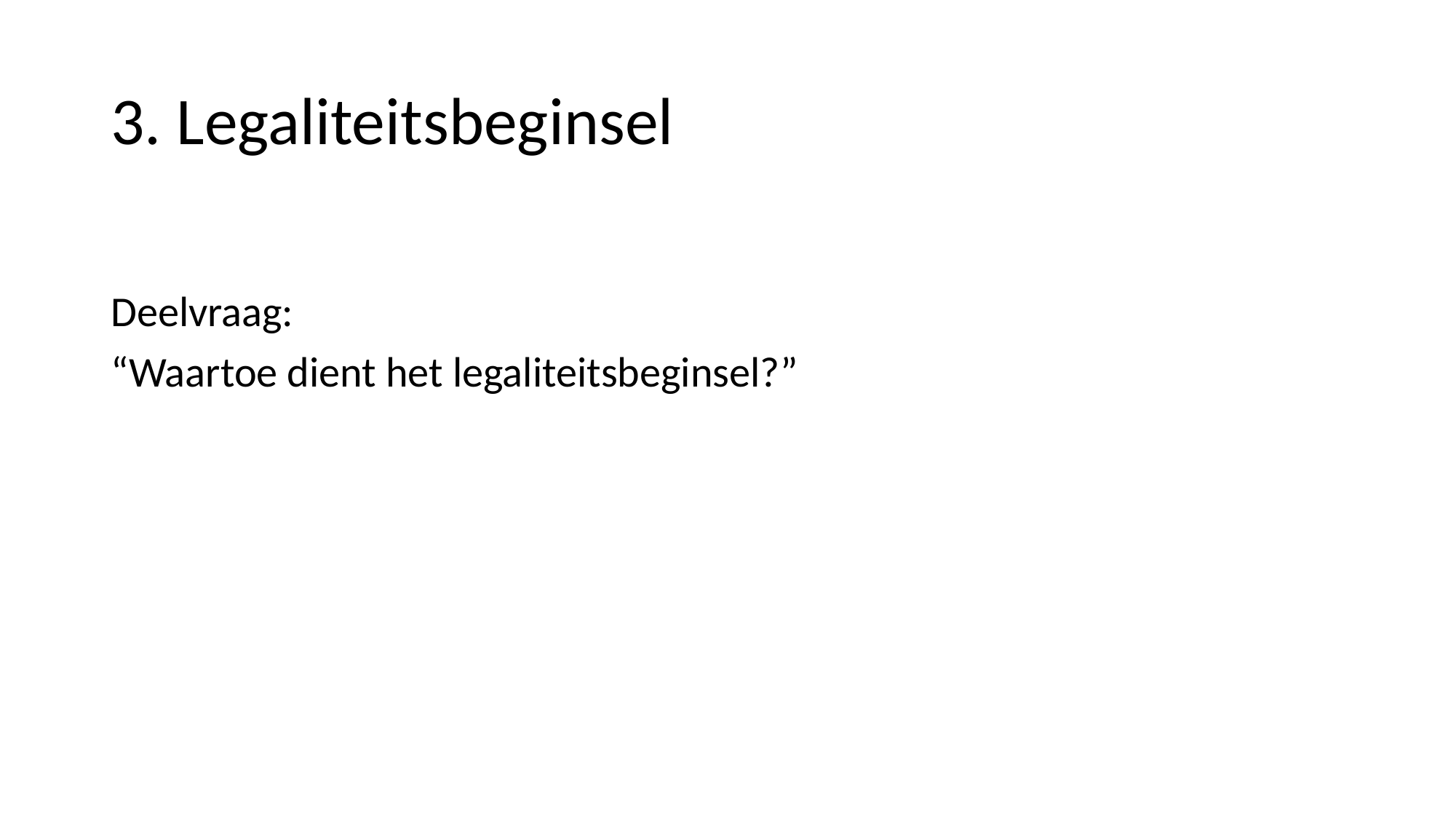

# 3. Legaliteitsbeginsel

Deelvraag:
“Waartoe dient het legaliteitsbeginsel?”